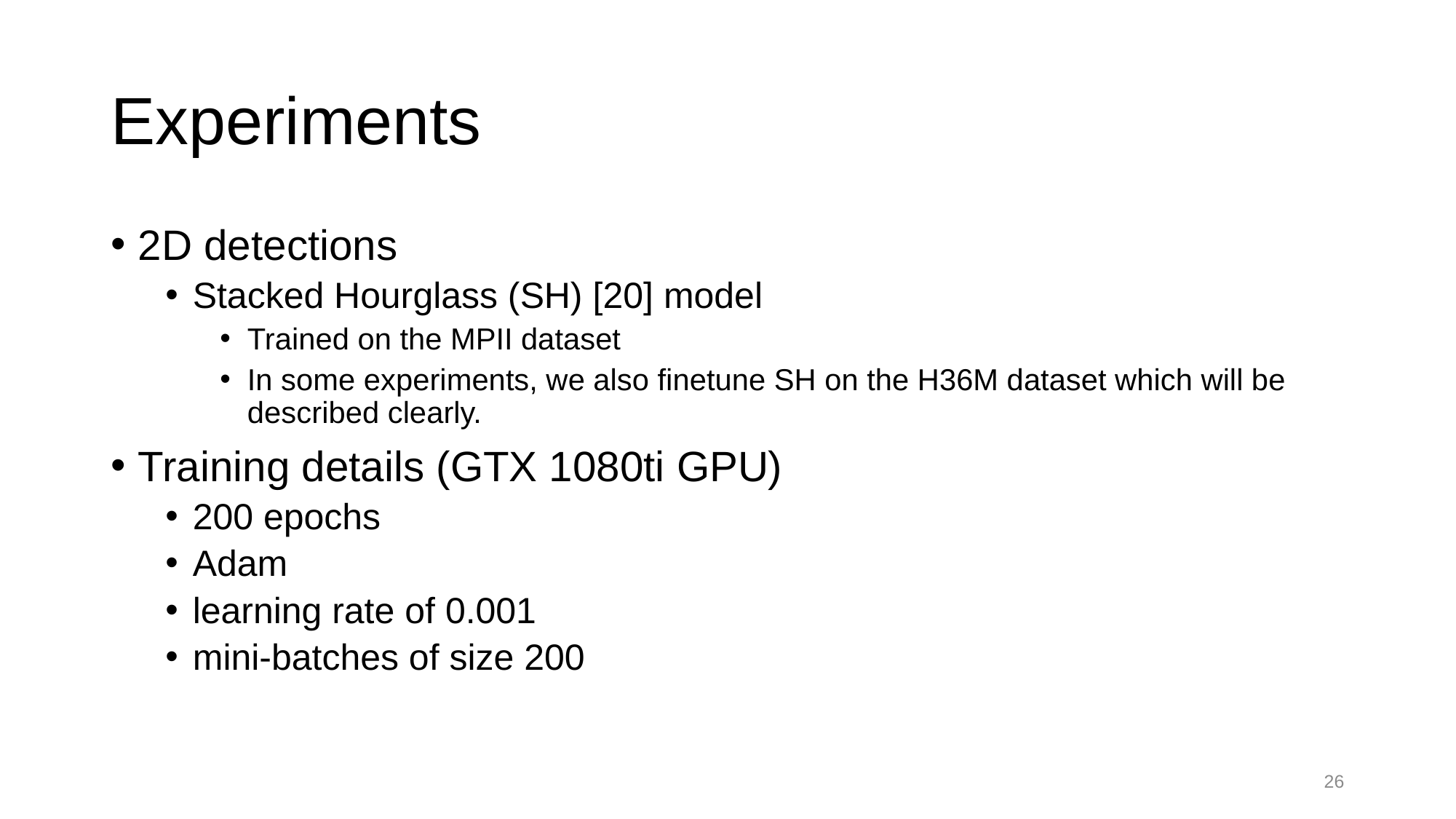

# Experiments
2D detections
Stacked Hourglass (SH) [20] model
Trained on the MPII dataset
In some experiments, we also ﬁnetune SH on the H36M dataset which will be described clearly.
Training details (GTX 1080ti GPU)
200 epochs
Adam
learning rate of 0.001
mini-batches of size 200
26